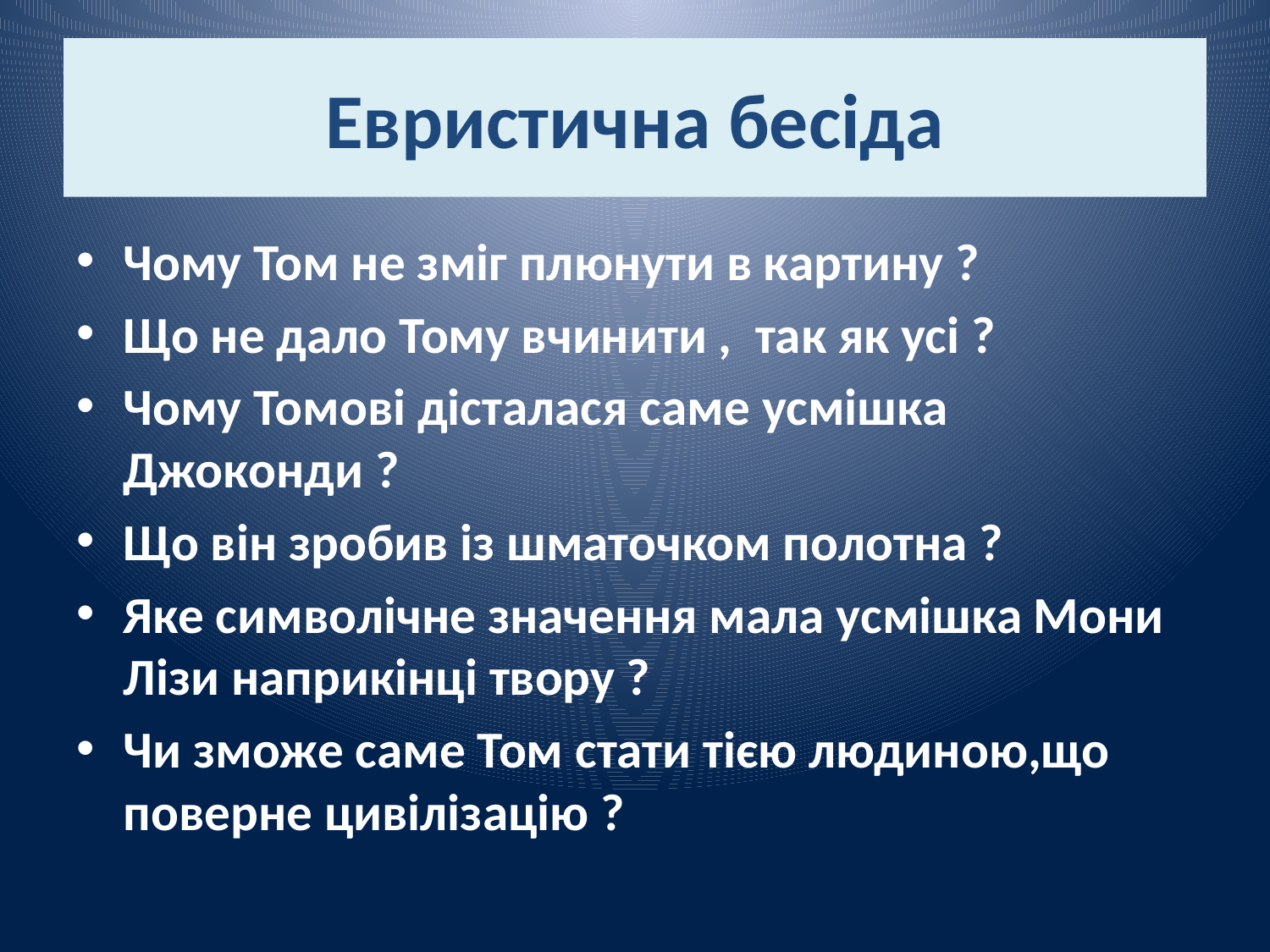

# Евристична бесіда
Чому Том не зміг плюнути в картину ?
Що не дало Тому вчинити ,  так як усі ?
Чому Томові дісталася саме усмішка Джоконди ?
Що він зробив із шматочком полотна ?
Яке символічне значення мала усмішка Мони Лізи наприкінці твору ?
Чи зможе саме Том стати тією людиною,що поверне цивілізацію ?